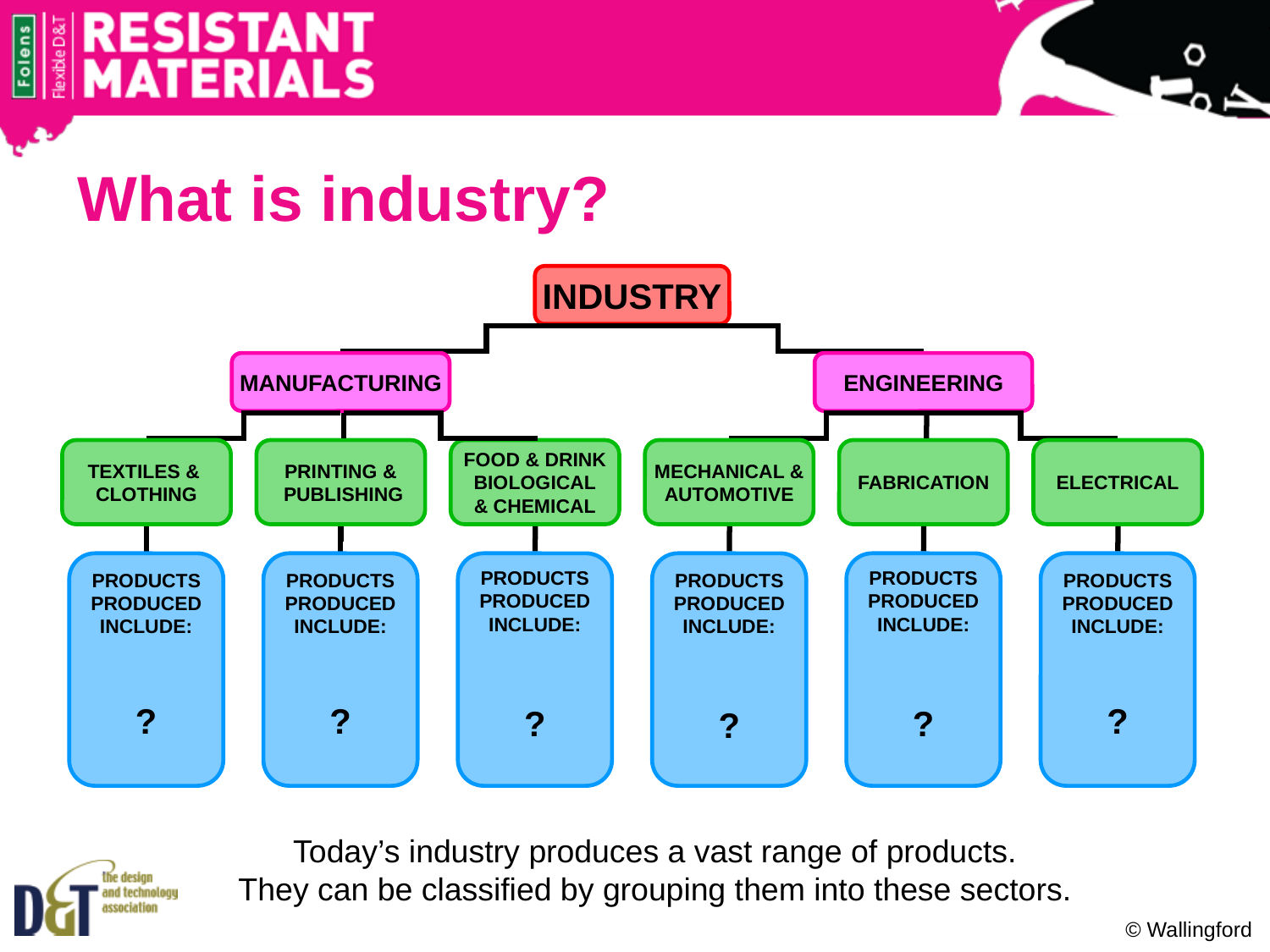

# What is industry?
INDUSTRY
MANUFACTURING
ENGINEERING
TEXTILES &
CLOTHING
PRINTING &
 PUBLISHING
FOOD & DRINK
BIOLOGICAL
& CHEMICAL
MECHANICAL &
AUTOMOTIVE
FABRICATION
ELECTRICAL

PRODUCTS
PRODUCED
INCLUDE:

?

PRODUCTS
PRODUCED
INCLUDE:

?

PRODUCTS
PRODUCED
INCLUDE:

?

PRODUCTS
PRODUCED
INCLUDE:

?

PRODUCTS
PRODUCED
INCLUDE:

?

PRODUCTS
PRODUCED
INCLUDE:

?

Today’s industry produces a vast range of products.
They can be classified by grouping them into these sectors.
© Wallingford